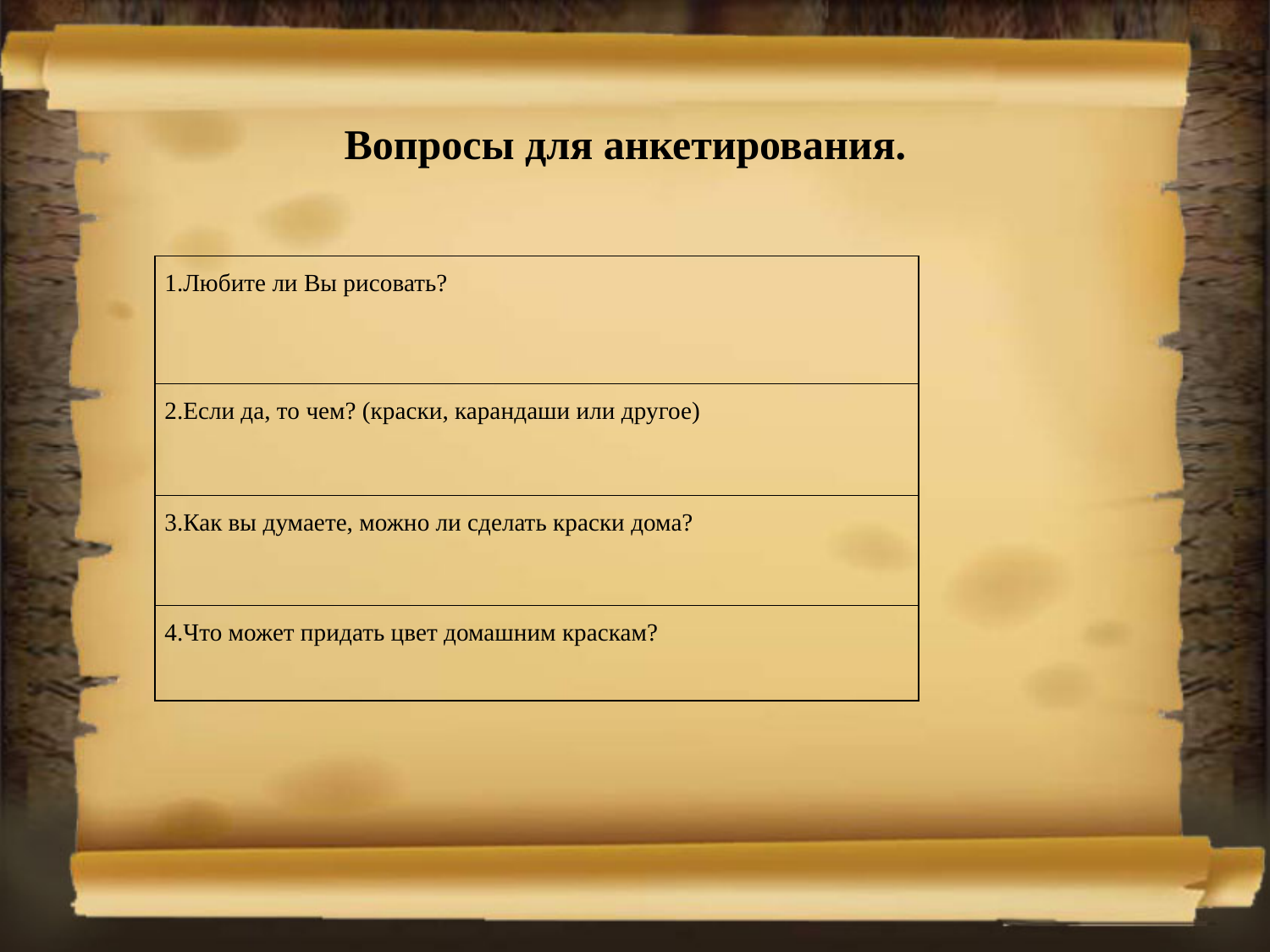

#
                     Вопросы для анкетирования.

| 1.Любите ли Вы рисовать? |
| --- |
| 2.Если да, то чем? (краски, карандаши или другое) |
| 3.Как вы думаете, можно ли сделать краски дома? |
| 4.Что может придать цвет домашним краскам? |